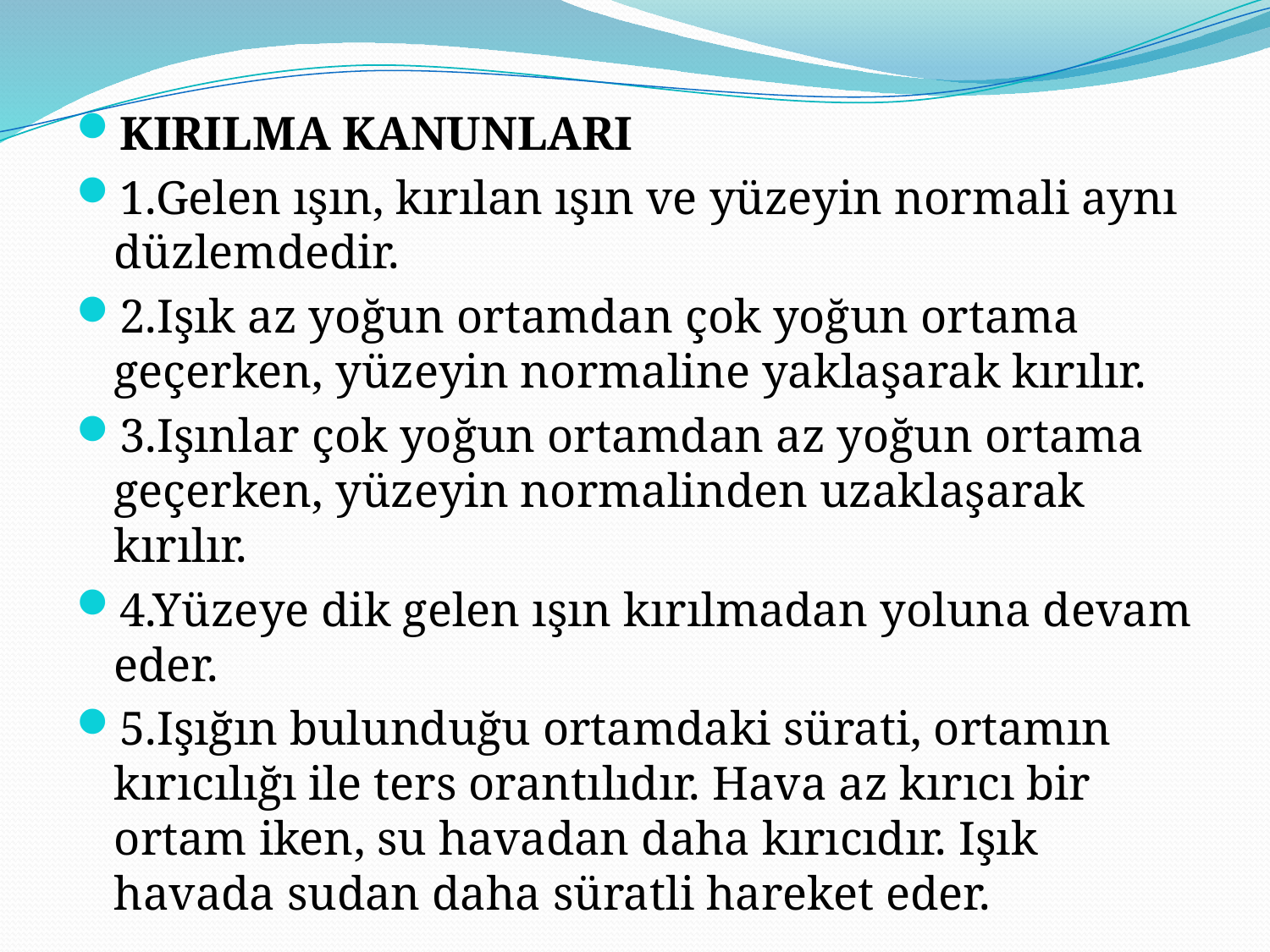

#
KIRILMA KANUNLARI
1.Gelen ışın, kırılan ışın ve yüzeyin normali aynı düzlemdedir.
2.Işık az yoğun ortamdan çok yoğun ortama geçerken, yüzeyin normaline yaklaşarak kırılır.
3.Işınlar çok yoğun ortamdan az yoğun ortama geçerken, yüzeyin normalinden uzaklaşarak kırılır.
4.Yüzeye dik gelen ışın kırılmadan yoluna devam eder.
5.Işığın bulunduğu ortamdaki sürati, ortamın kırıcılığı ile ters orantılıdır. Hava az kırıcı bir ortam iken, su havadan daha kırıcıdır. Işık havada sudan daha süratli hareket eder.